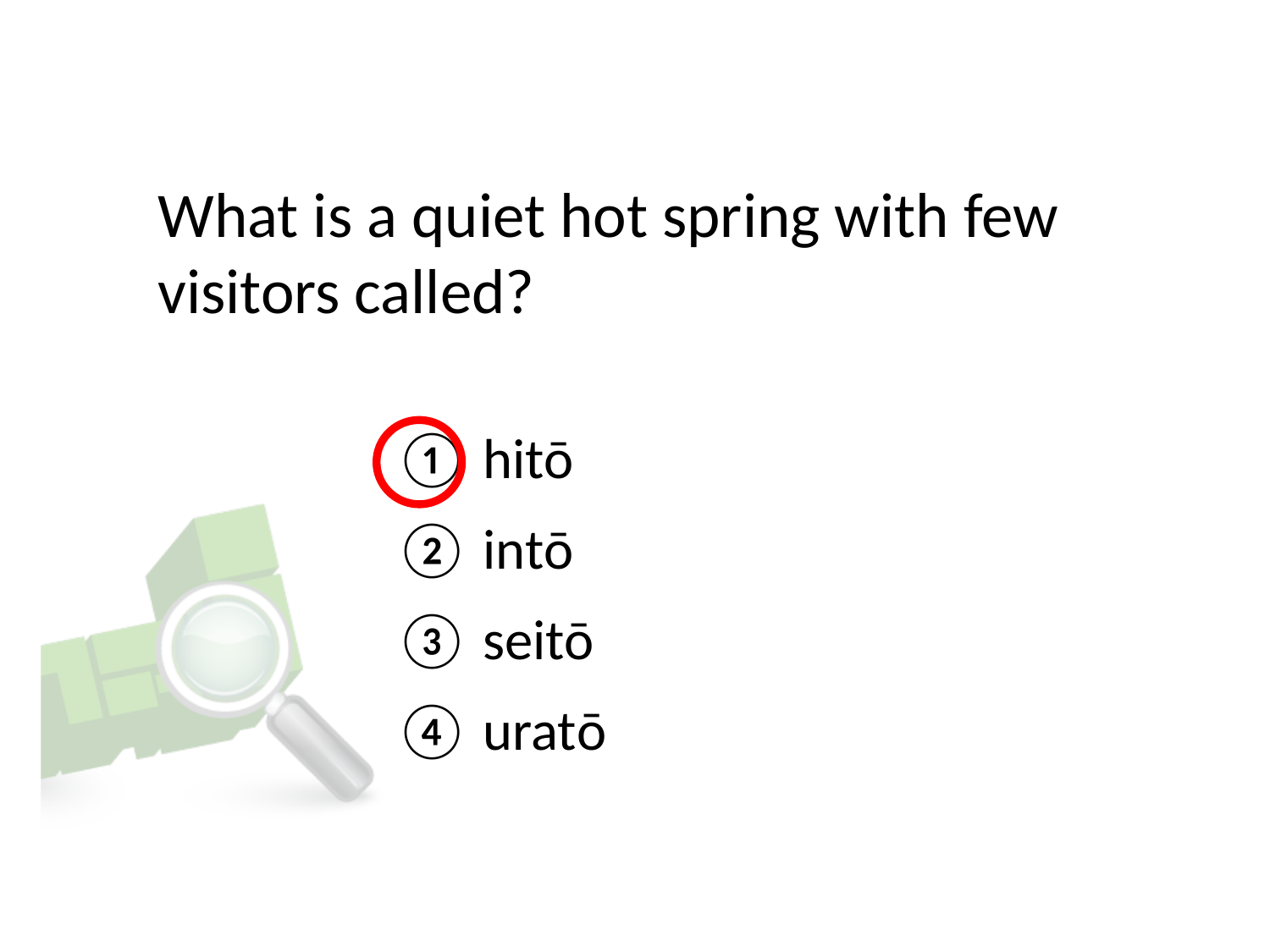

# What is a quiet hot spring with few visitors called?
① hitō
② intō
③ seitō
④ uratō